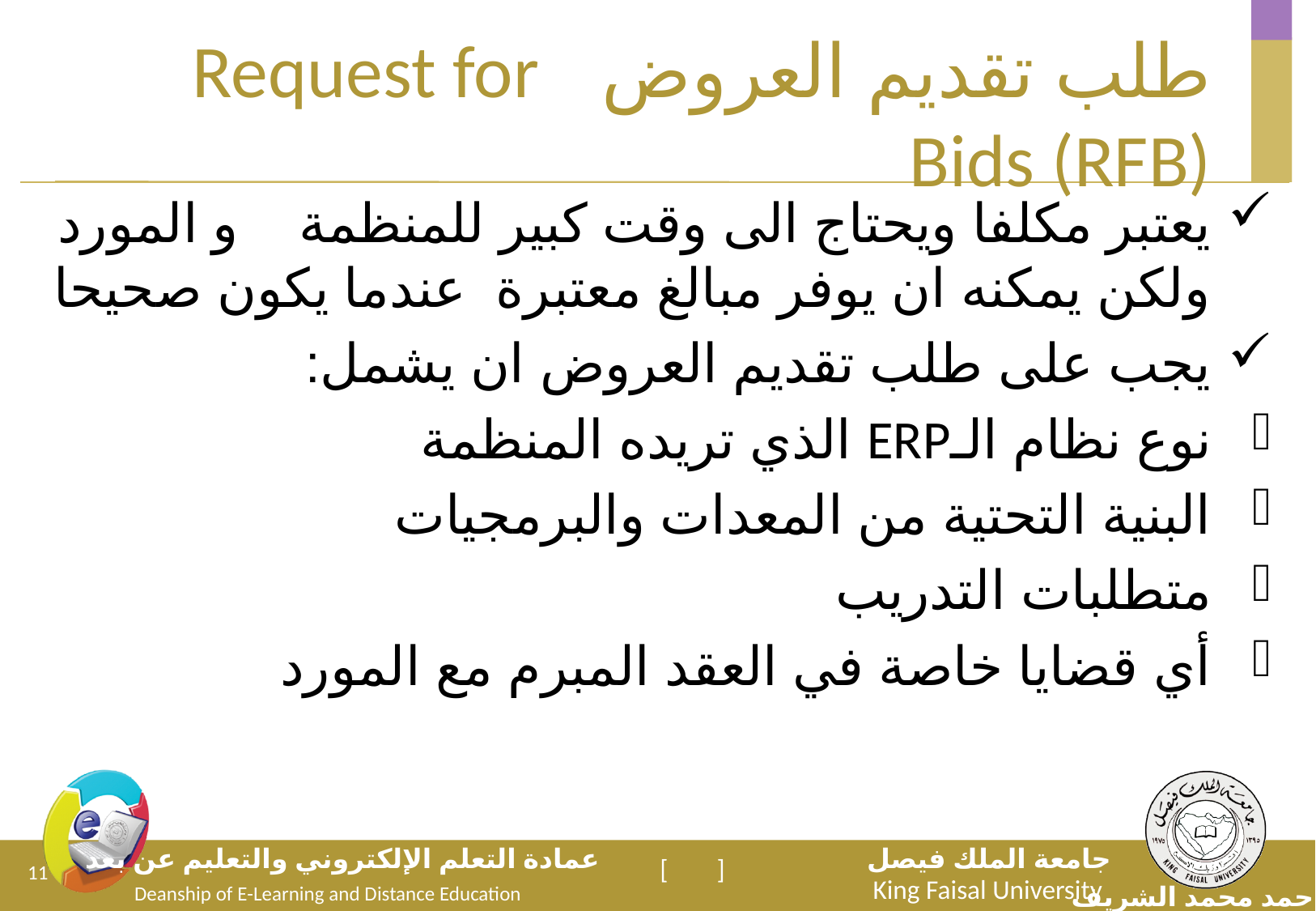

# طلب تقديم العروض   Request for Bids (RFB)
يعتبر مكلفا ويحتاج الى وقت كبير للمنظمة    و المورد  ولكن يمكنه ان يوفر مبالغ معتبرة  عندما يكون صحيحا
يجب على طلب تقديم العروض ان يشمل:
نوع نظام الـERP الذي تريده المنظمة
البنية التحتية من المعدات والبرمجيات
متطلبات التدريب
أي قضايا خاصة في العقد المبرم مع المورد
11